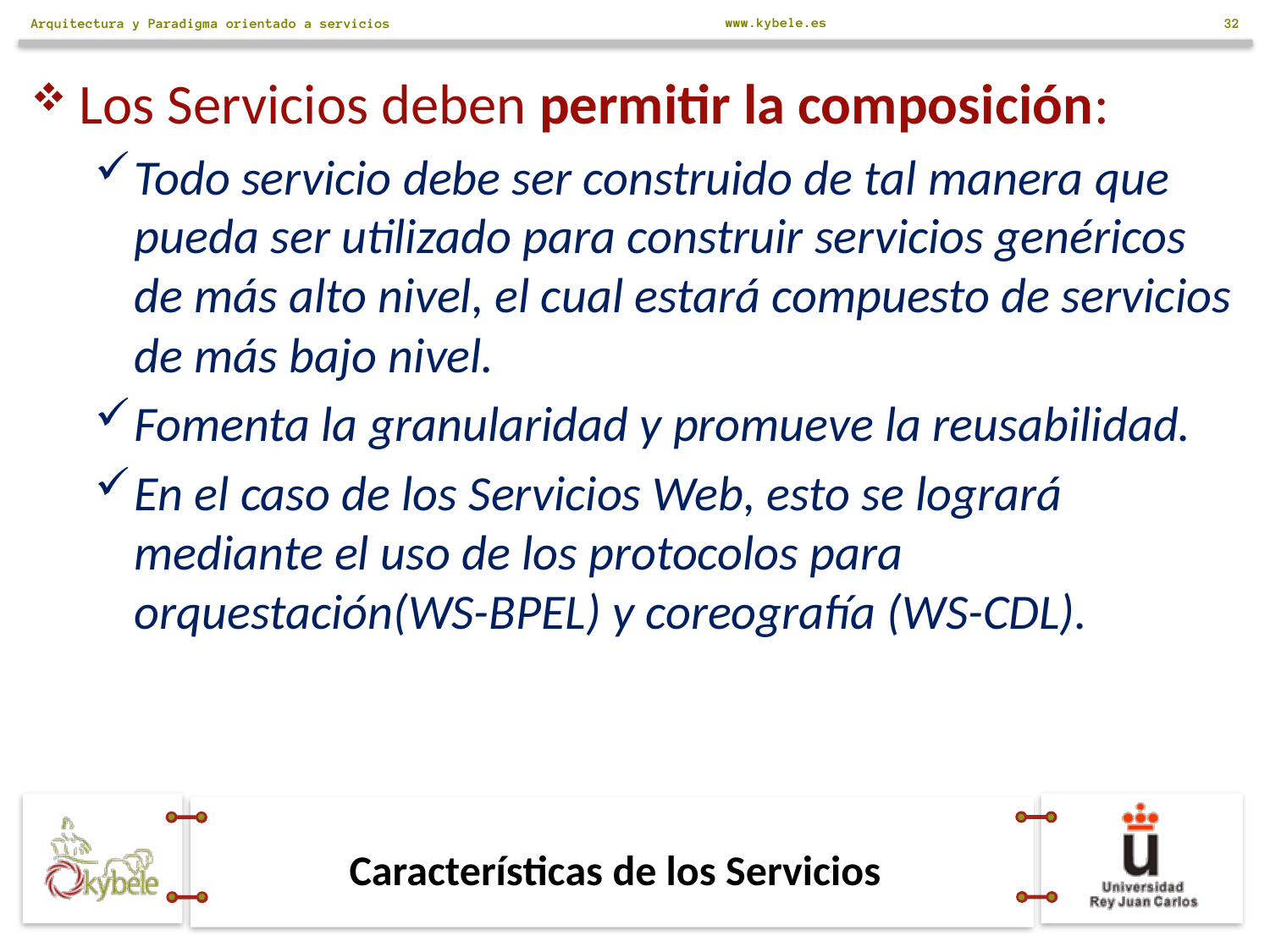

Arquitectura y Paradigma orientado a servicios
32
Los Servicios deben permitir la composición:
Todo servicio debe ser construido de tal manera que pueda ser utilizado para construir servicios genéricos de más alto nivel, el cual estará compuesto de servicios de más bajo nivel.
Fomenta la granularidad y promueve la reusabilidad.
En el caso de los Servicios Web, esto se logrará mediante el uso de los protocolos para orquestación(WS-BPEL) y coreografía (WS-CDL).

# Características de los Servicios